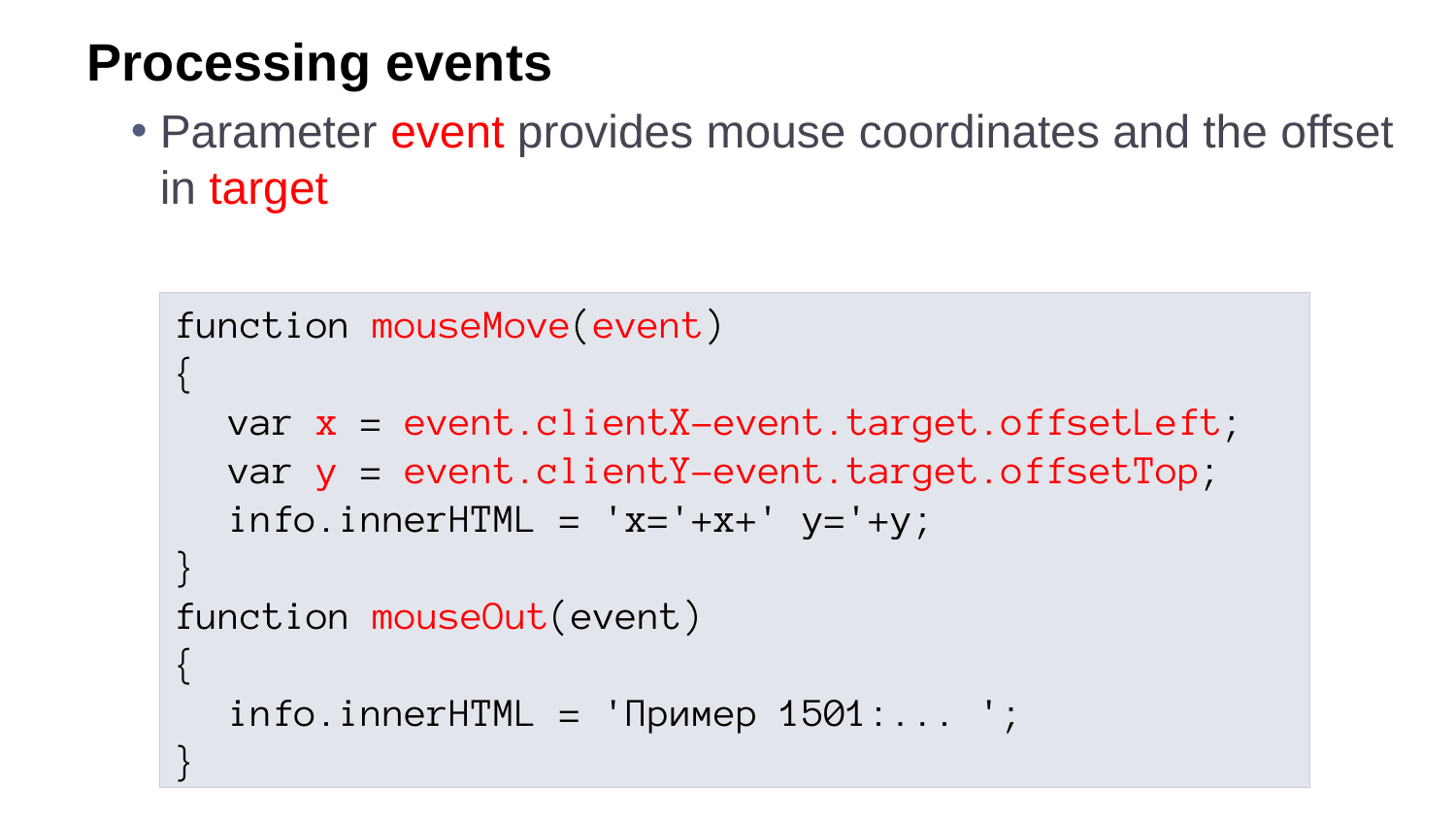

Processing events
Parameter event provides mouse coordinates and the offset in target
function mouseMove(event)
{
	var x = event.clientX-event.target.offsetLeft;
	var y = event.clientY-event.target.offsetTop;
	info.innerHTML = 'x='+x+' y='+y;
}
function mouseOut(event)
{
	info.innerHTML = 'Пример 1501:... ';
}